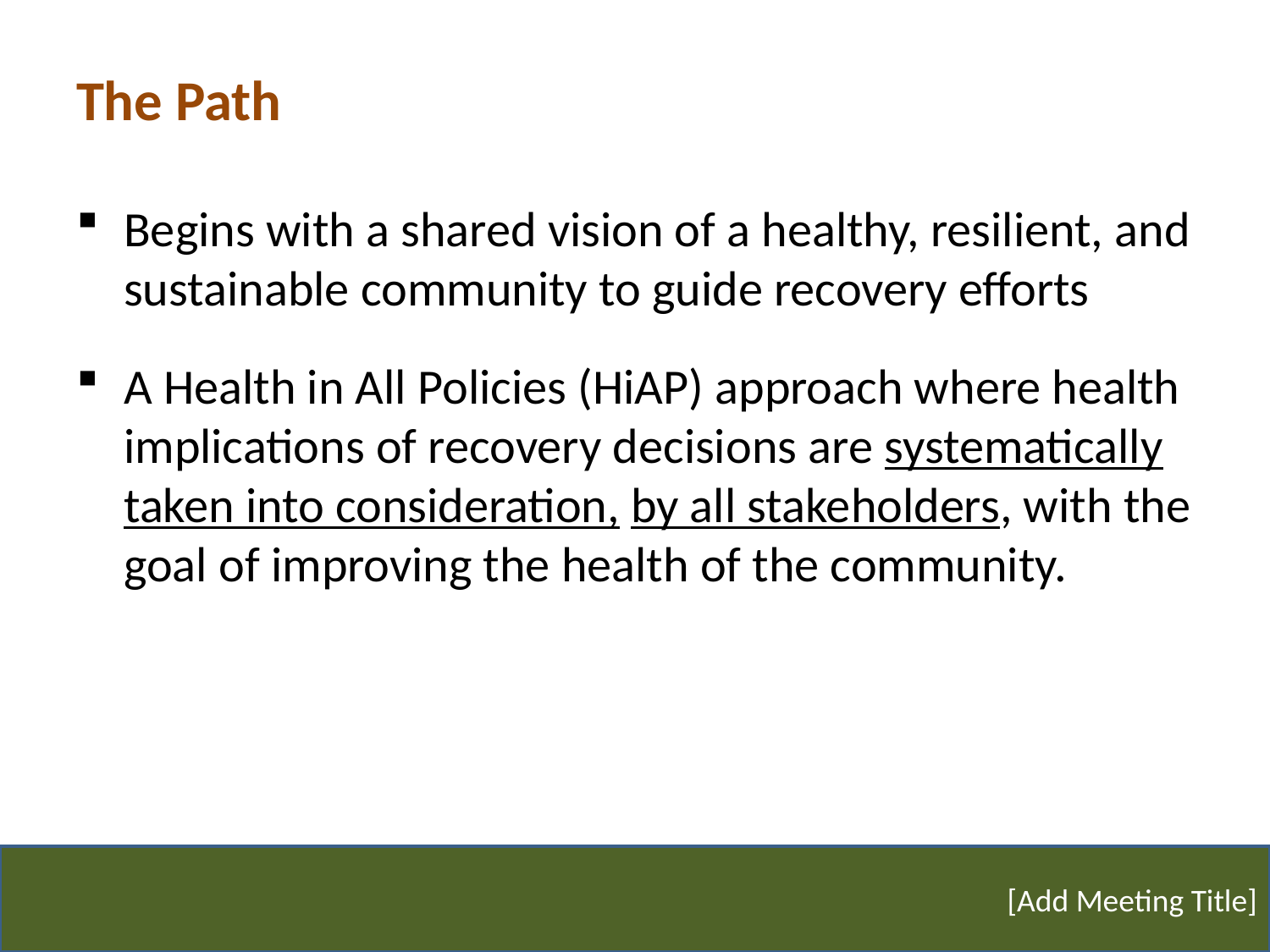

# The Path
Begins with a shared vision of a healthy, resilient, and sustainable community to guide recovery efforts

A Health in All Policies (HiAP) approach where health implications of recovery decisions are systematically taken into consideration, by all stakeholders, with the goal of improving the health of the community.

[Add Meeting Title]